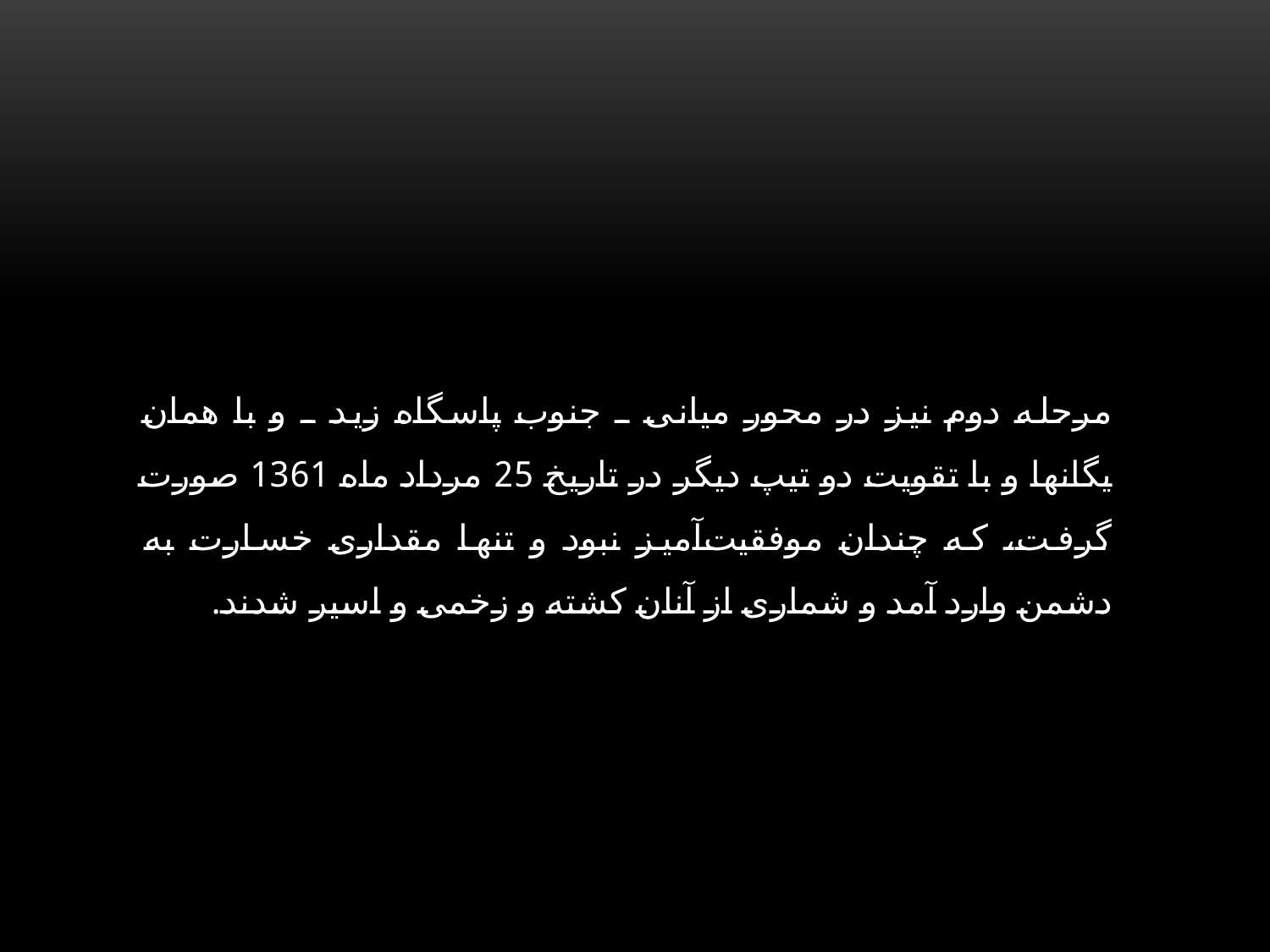

مرحله دوم نیز در محور میانی ـ جنوب پاسگاه زید ـ و با همان یگانها و با تقویت دو تیپ دیگر در تاریخ 25 مرداد ماه 1361 صورت گرفت، که چندان موفقیت‌آمیز نبود و تنها مقداری خسارت به دشمن وارد‌ آمد و شماری از آنان کشته و زخمی و اسیر شدند.